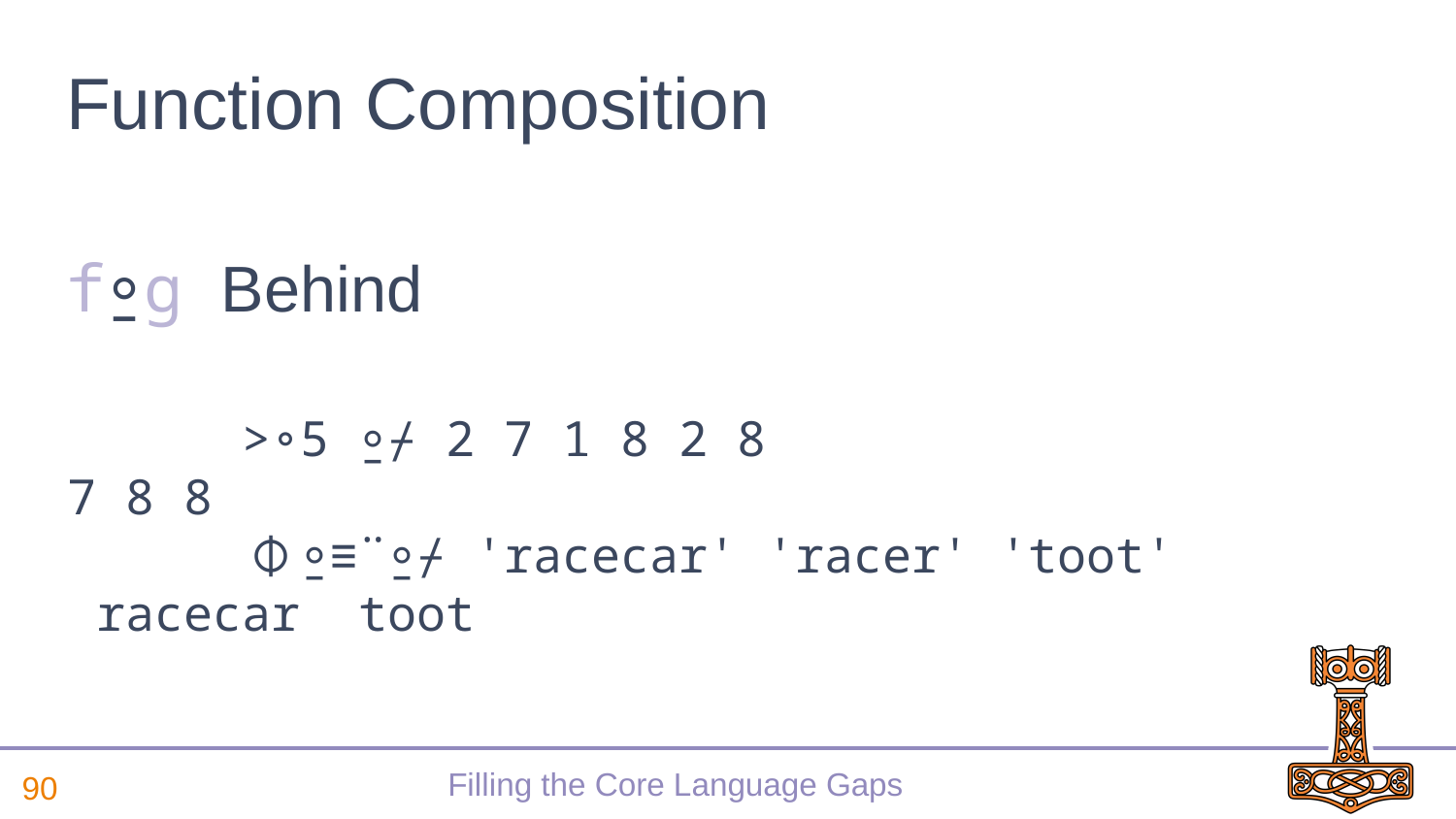

# Function Composition
f⍛g Behind

      >∘5 ⍛⌿ 2 7 1 8 2 8
7 8 8
      ⌽⍛≡¨⍛⌿ 'racecar' 'racer' 'toot'
 racecar  toot